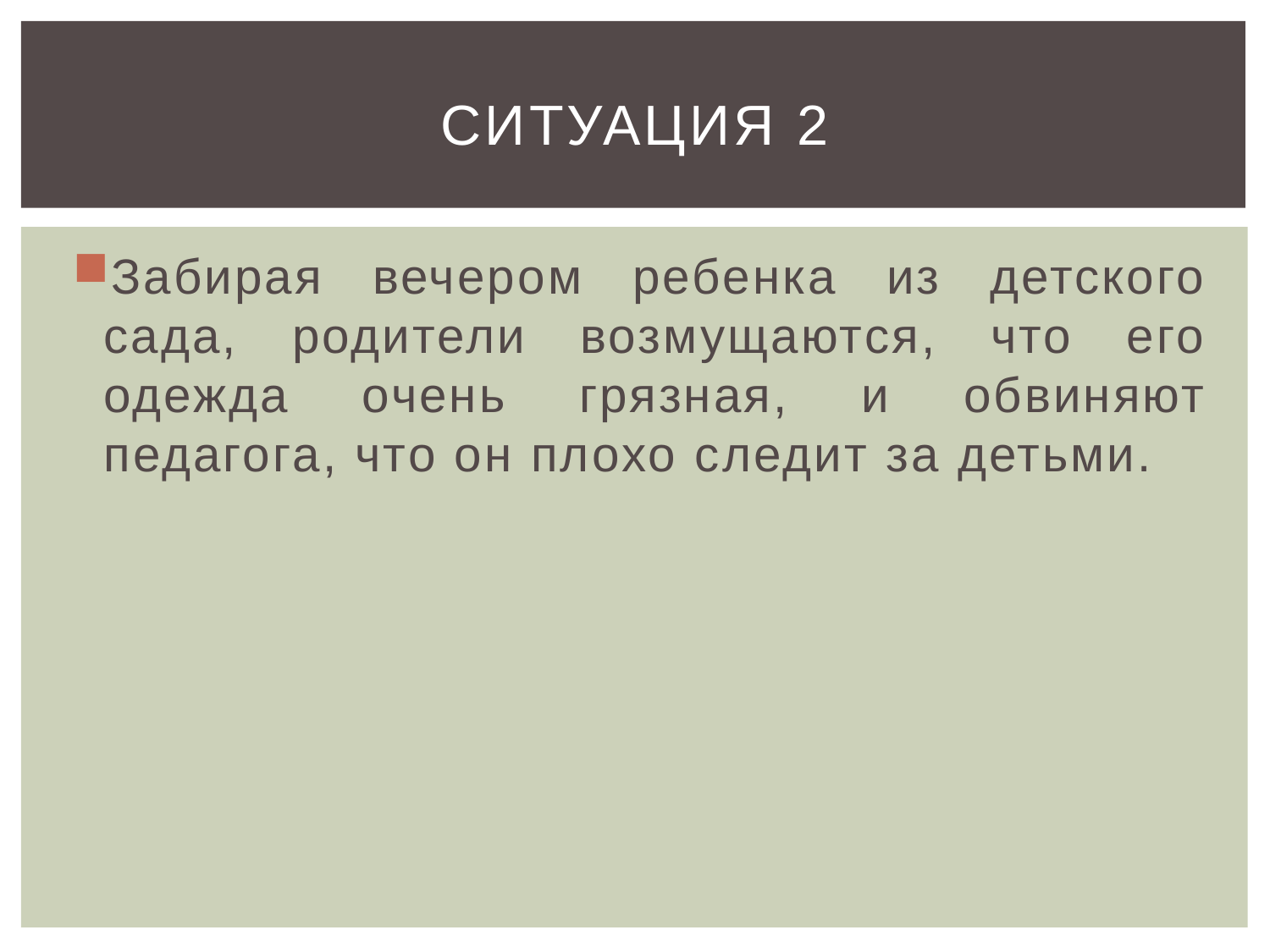

# Ситуация 2
Забирая вечером ребенка из детского сада, родители возмущаются, что его одежда очень грязная, и обвиняют педагога, что он плохо следит за детьми.